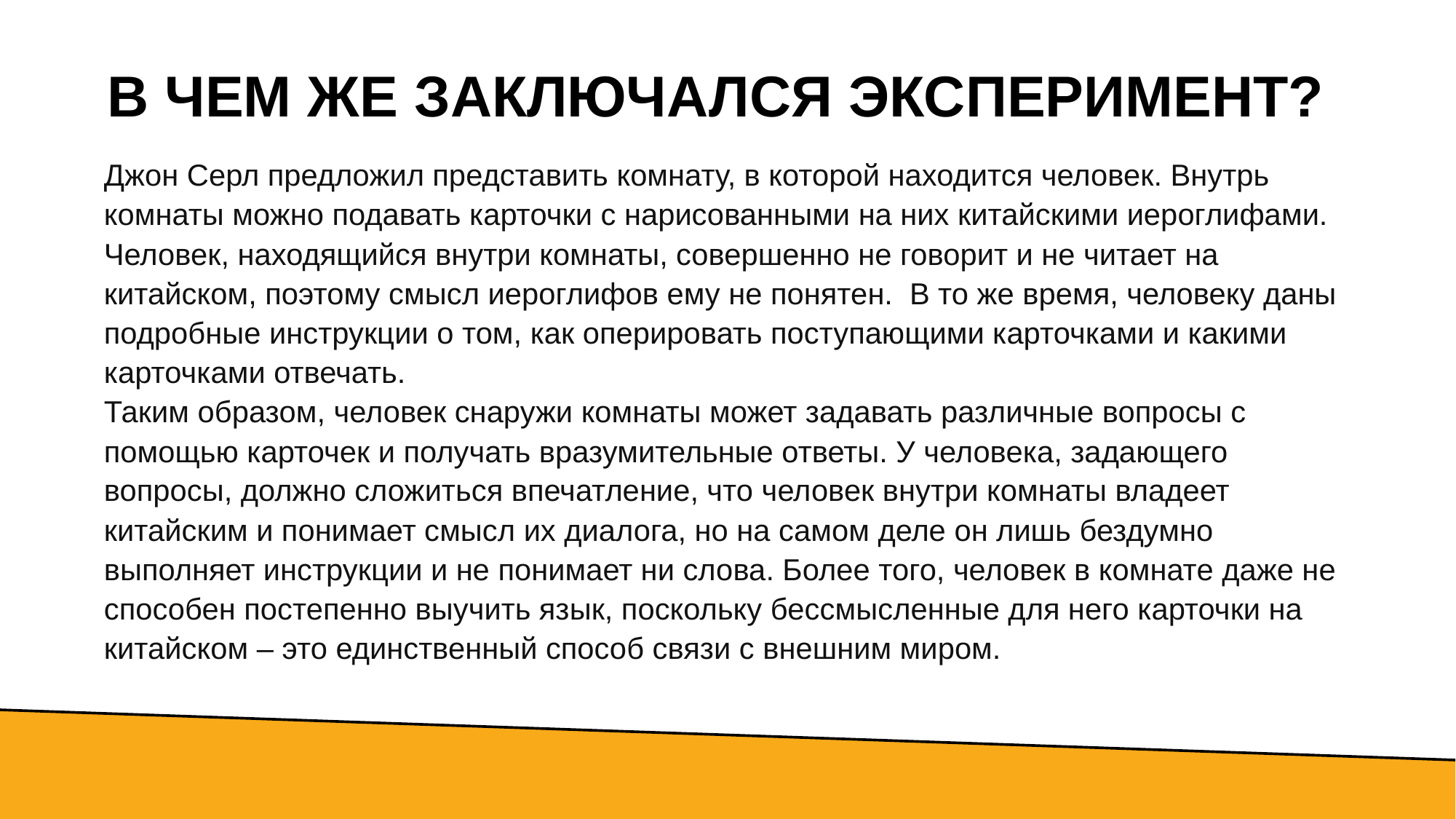

# В чем же заключался эксперимент?
Джон Серл предложил представить комнату, в которой находится человек. Внутрь комнаты можно подавать карточки с нарисованными на них китайскими иероглифами. Человек, находящийся внутри комнаты, совершенно не говорит и не читает на китайском, поэтому смысл иероглифов ему не понятен.  В то же время, человеку даны подробные инструкции о том, как оперировать поступающими карточками и какими карточками отвечать.
Таким образом, человек снаружи комнаты может задавать различные вопросы с помощью карточек и получать вразумительные ответы. У человека, задающего вопросы, должно сложиться впечатление, что человек внутри комнаты владеет китайским и понимает смысл их диалога, но на самом деле он лишь бездумно выполняет инструкции и не понимает ни слова. Более того, человек в комнате даже не способен постепенно выучить язык, поскольку бессмысленные для него карточки на китайском – это единственный способ связи с внешним миром.